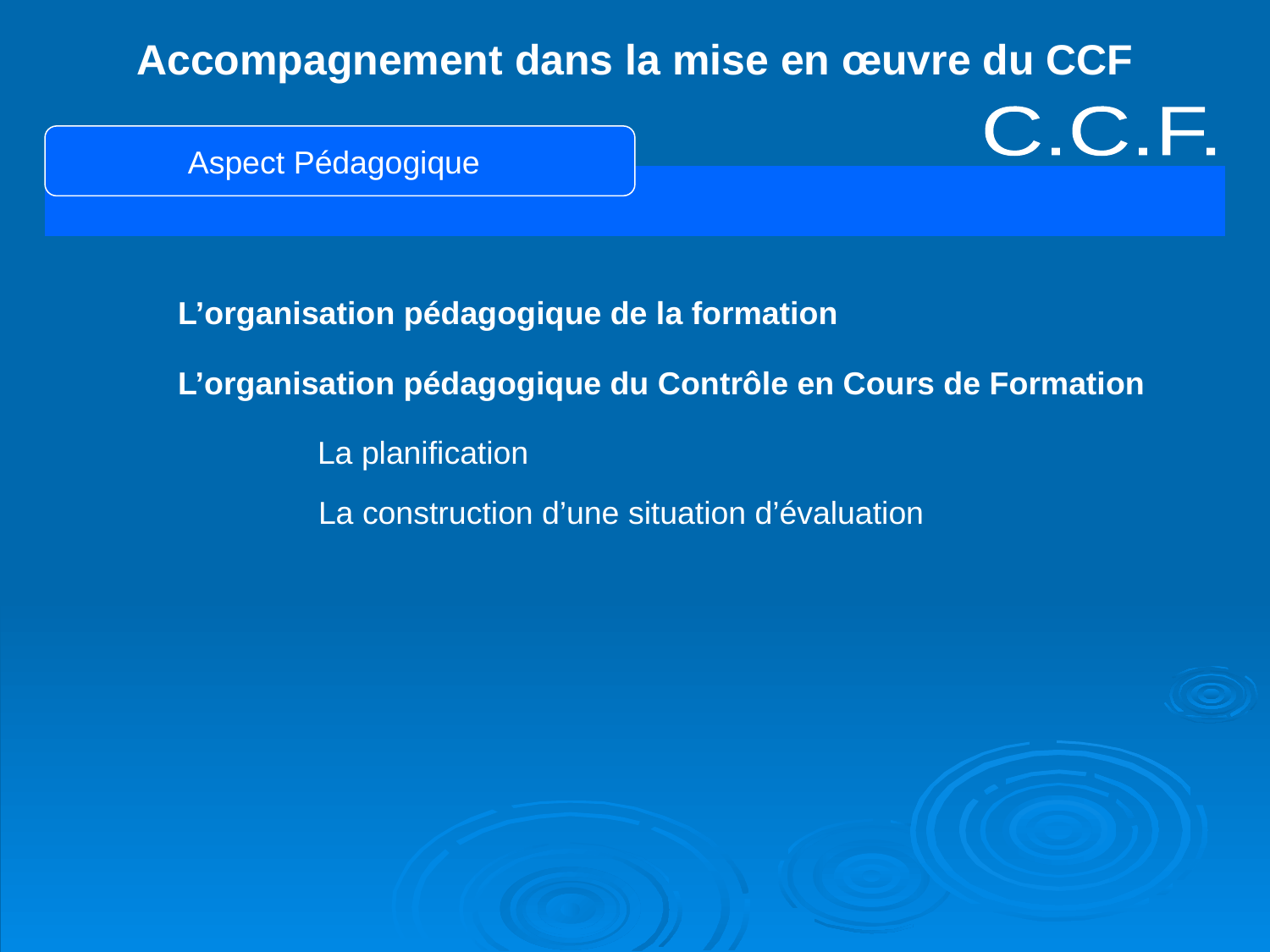

Accompagnement dans la mise en œuvre du CCF
C.C.F.

Aspect Pédagogique
L’organisation pédagogique de la formation
L’organisation pédagogique du Contrôle en Cours de Formation
La planification
La construction d’une situation d’évaluation